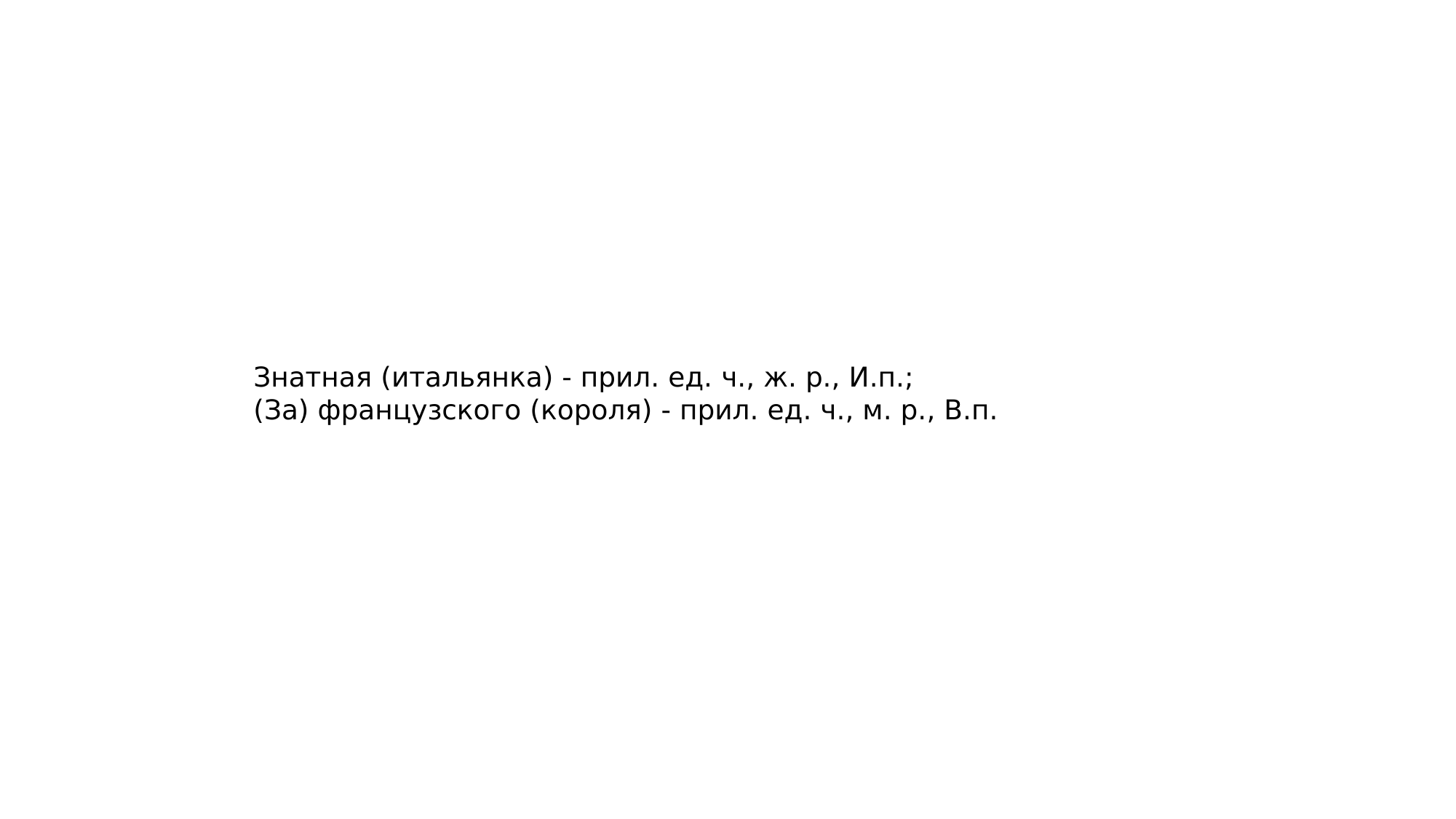

Знатная (итальянка) - прил. ед. ч., ж. р., И.п.;
(За) французского (короля) - прил. ед. ч., м. р., В.п.